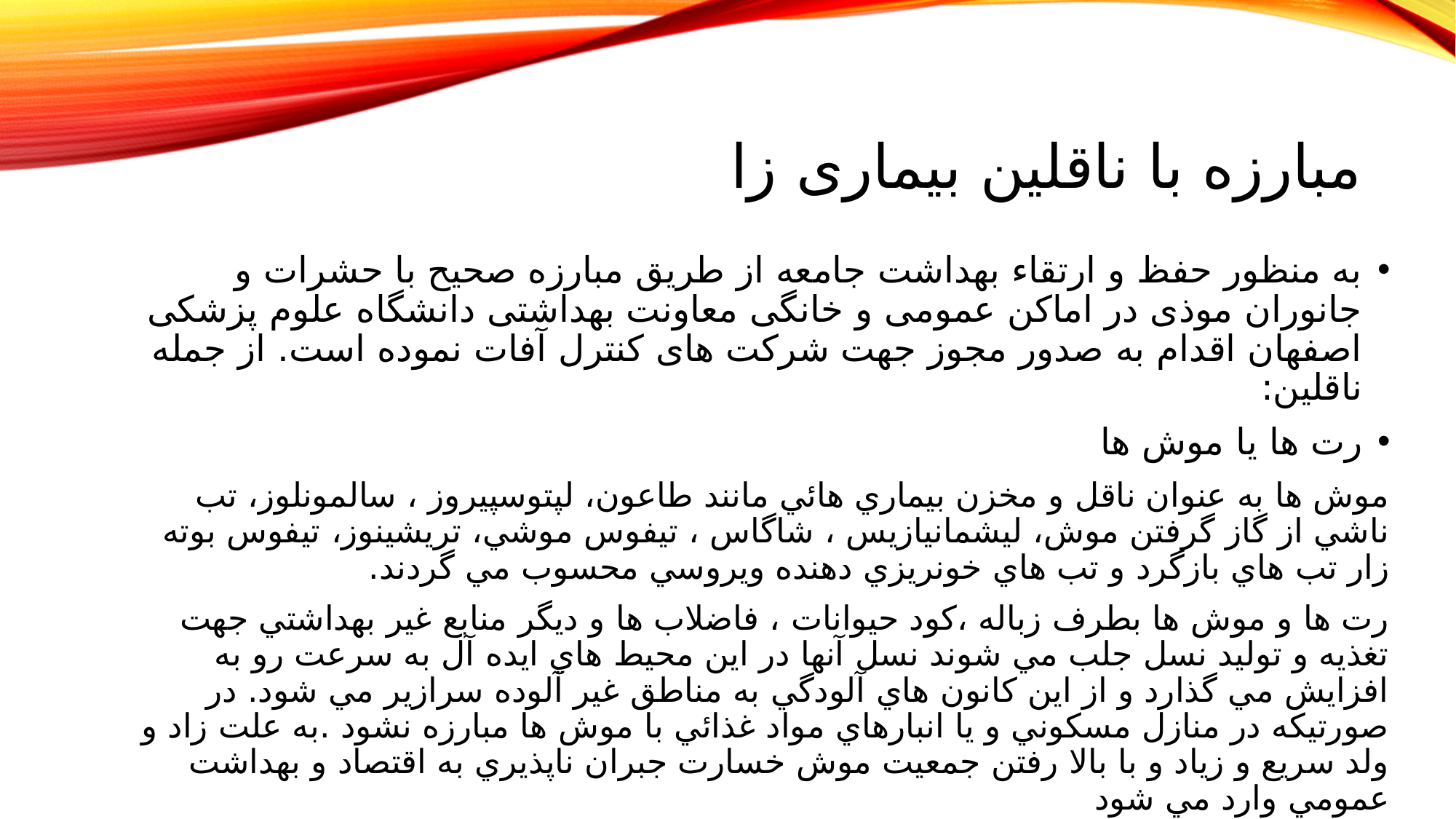

# مبارزه با ناقلین بیماری زا
به منظور حفظ و ارتقاء بهداشت جامعه از طریق مبارزه صحیح با حشرات و جانوران موذی در اماکن عمومی و خانگی معاونت بهداشتی دانشگاه علوم پزشکی اصفهان اقدام به صدور مجوز جهت شرکت های کنترل آفات نموده است. از جمله ناقلین:
رت ها یا موش ها
موش ها به عنوان ناقل و مخزن بيماري هائي مانند طاعون، لپتوسپيروز ، سالمونلوز، تب ناشي از گاز گرفتن موش، ليشمانيازيس ، شاگاس ، تيفوس موشي، تريشينوز، تيفوس بوته زار تب هاي بازگرد و تب هاي خونريزي دهنده ويروسي محسوب مي گردند.
رت ها و موش ها بطرف زباله ،كود حيوانات ، فاضلاب ها و ديگر منابع غير بهداشتي جهت تغذيه و توليد نسل جلب مي شوند نسل آنها در اين محيط هاي ايده آل به سرعت رو به افزايش مي گذارد و از اين كانون هاي آلودگي به مناطق غير آلوده سرازير مي شود. در صورتيكه در منازل مسكوني و يا انبارهاي مواد غذائي با موش ها مبارزه نشود .به علت زاد و ولد سريع و زياد و با بالا رفتن جمعيت موش خسارت جبران ناپذيري به اقتصاد و بهداشت عمومي وارد مي شود